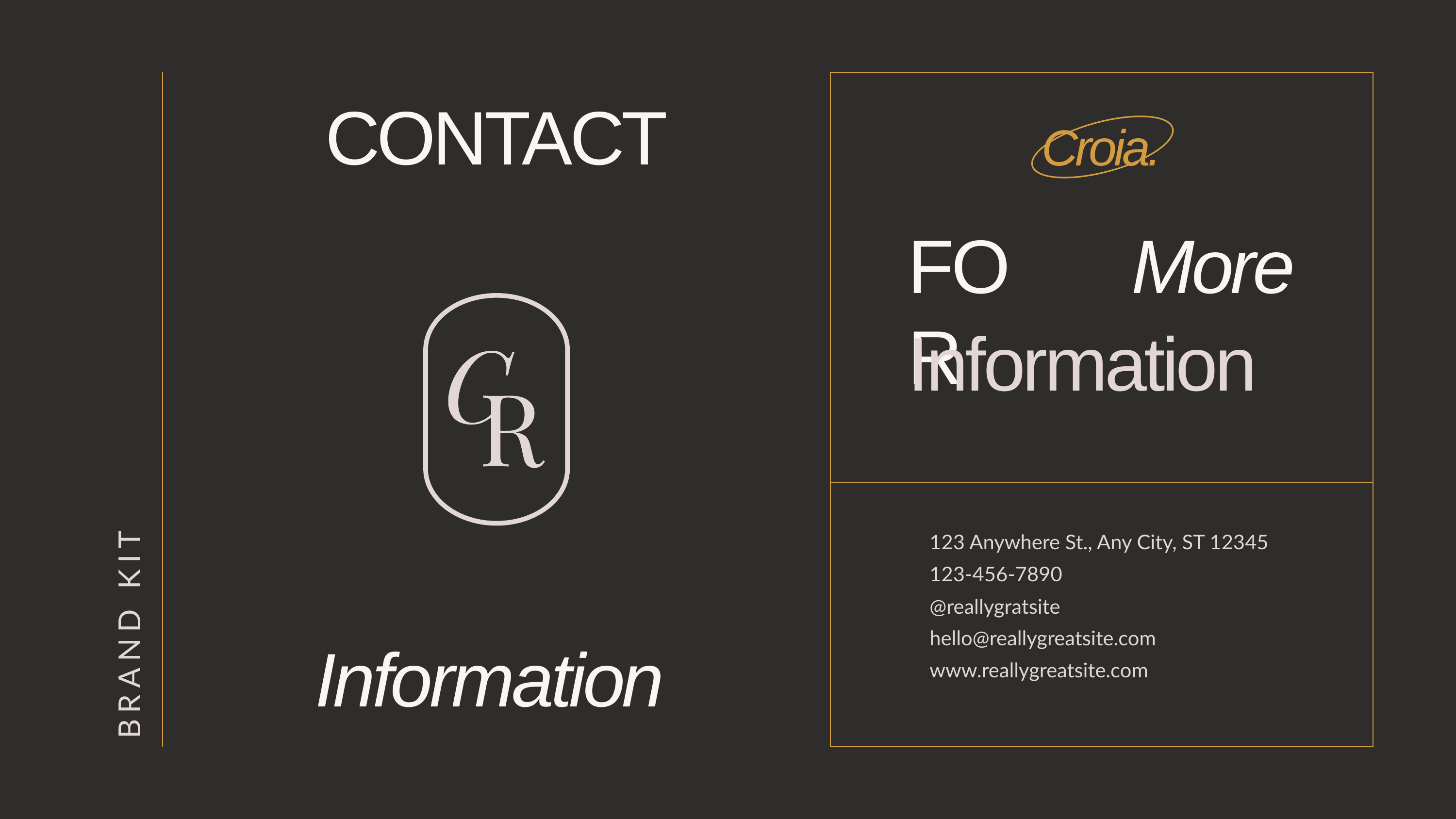

CONTACT
Croia.

More
FOR

Information

123 Anywhere St., Any City, ST 12345
123-456-7890
BRAND KIT
@reallygratsite
hello@reallygreatsite.com
Information
www.reallygreatsite.com